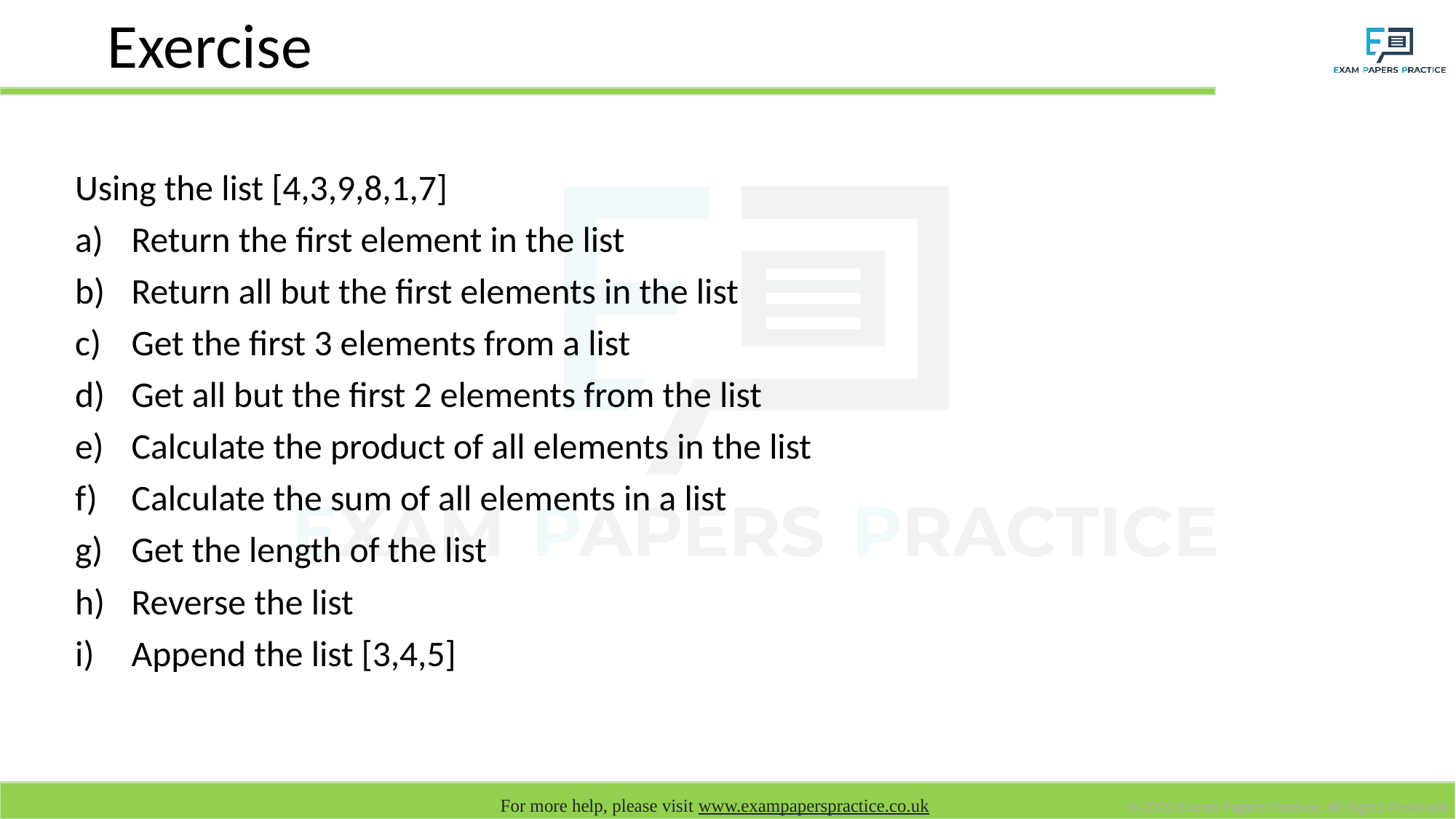

# Exercise
Using the list [4,3,9,8,1,7]
Return the first element in the list
Return all but the first elements in the list
Get the first 3 elements from a list
Get all but the first 2 elements from the list
Calculate the product of all elements in the list
Calculate the sum of all elements in a list
Get the length of the list
Reverse the list
Append the list [3,4,5]